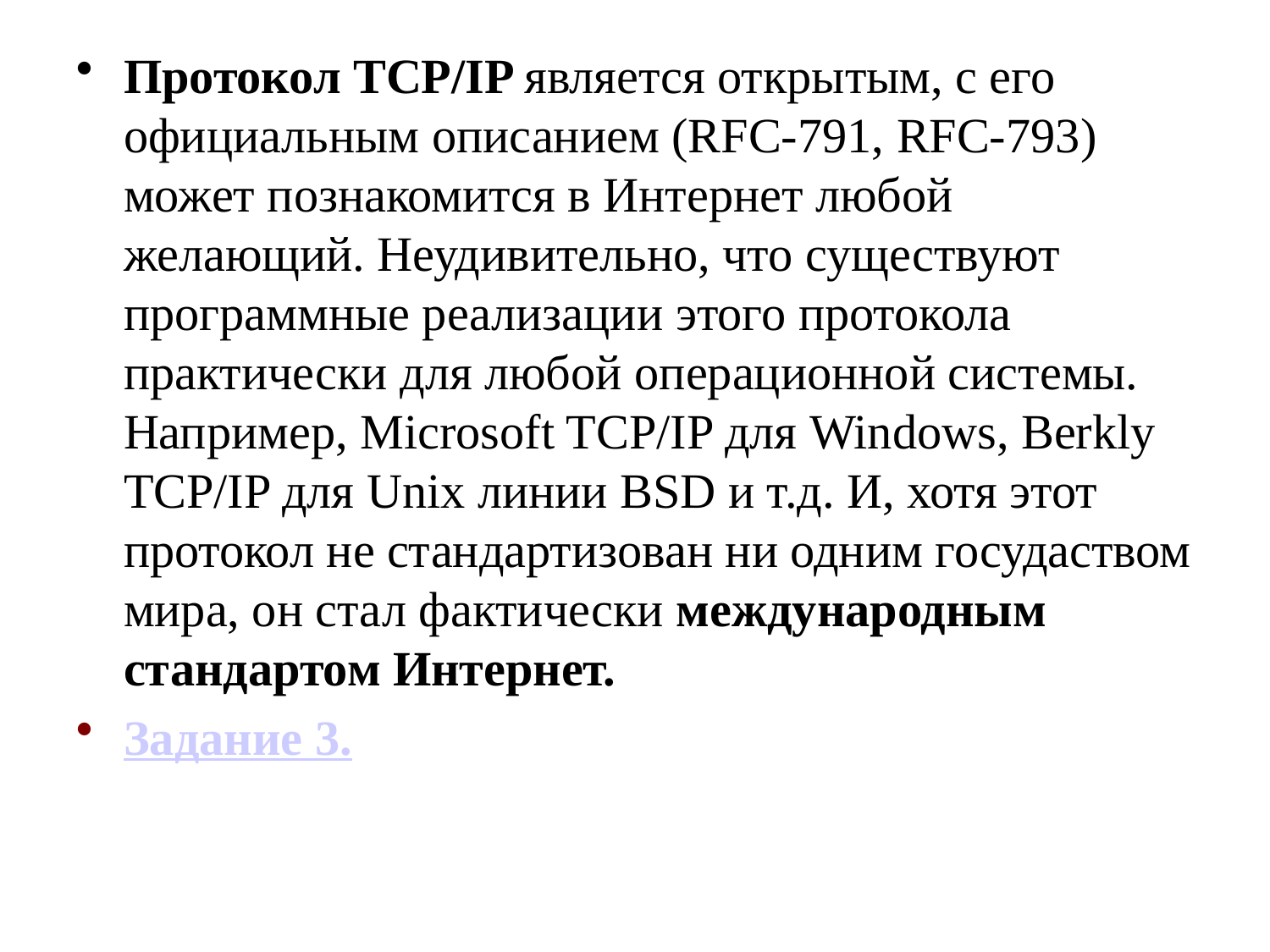

# Протокол TCP/IP является открытым, с его официальным описанием (RFC-791, RFC-793) может познакомится в Интернет любой желающий. Неудивительно, что существуют программные реализации этого протокола практически для любой операционной системы. Например, Microsoft TCP/IP для Windows, Berkly TCP/IP для Unix линии BSD и т.д. И, хотя этот протокол не стандартизован ни одним госудаством мира, он стал фактически международным стандартом Интернет.
Задание 3.